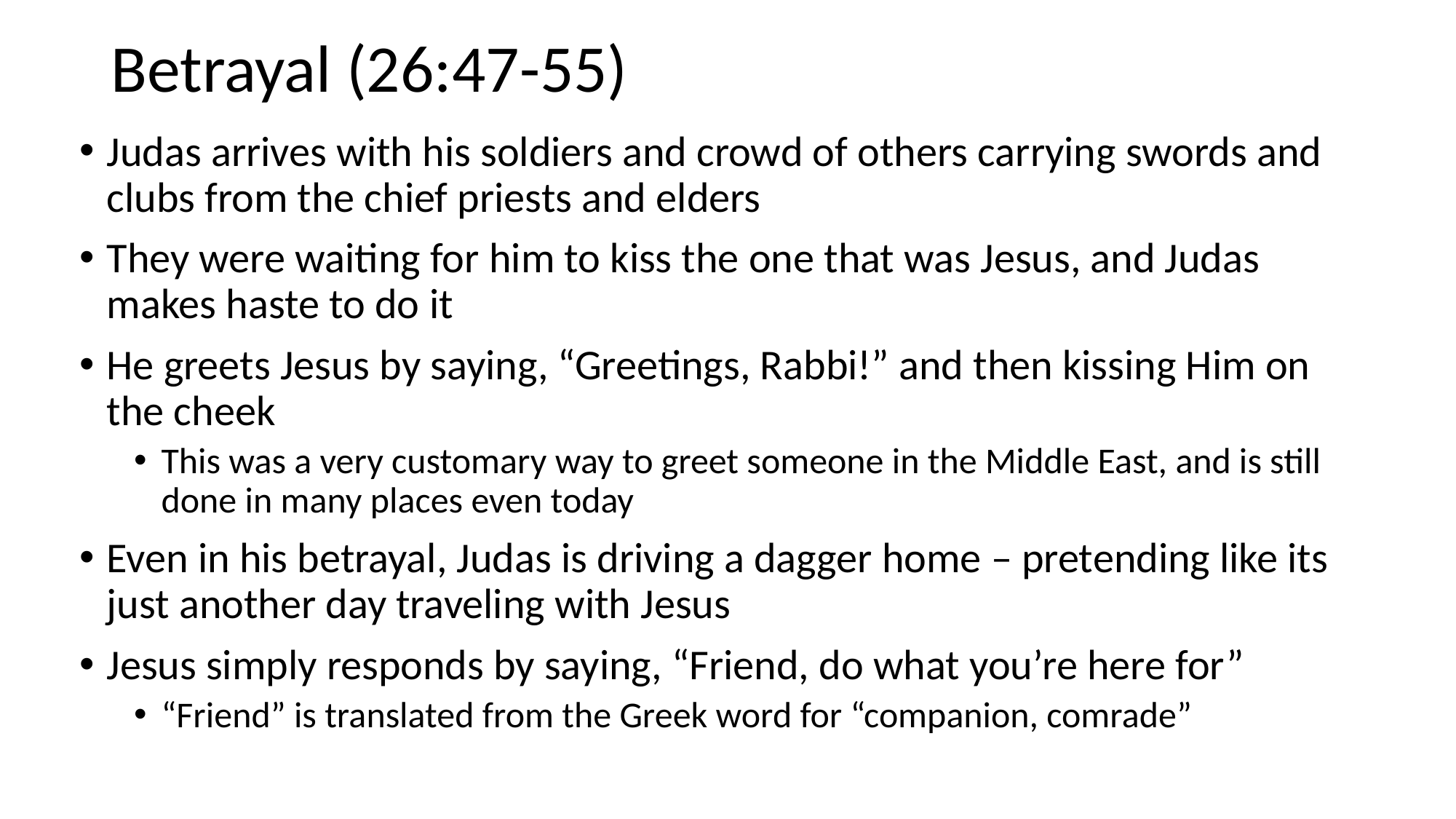

# Betrayal (26:47-55)
Judas arrives with his soldiers and crowd of others carrying swords and clubs from the chief priests and elders
They were waiting for him to kiss the one that was Jesus, and Judas makes haste to do it
He greets Jesus by saying, “Greetings, Rabbi!” and then kissing Him on the cheek
This was a very customary way to greet someone in the Middle East, and is still done in many places even today
Even in his betrayal, Judas is driving a dagger home – pretending like its just another day traveling with Jesus
Jesus simply responds by saying, “Friend, do what you’re here for”
“Friend” is translated from the Greek word for “companion, comrade”